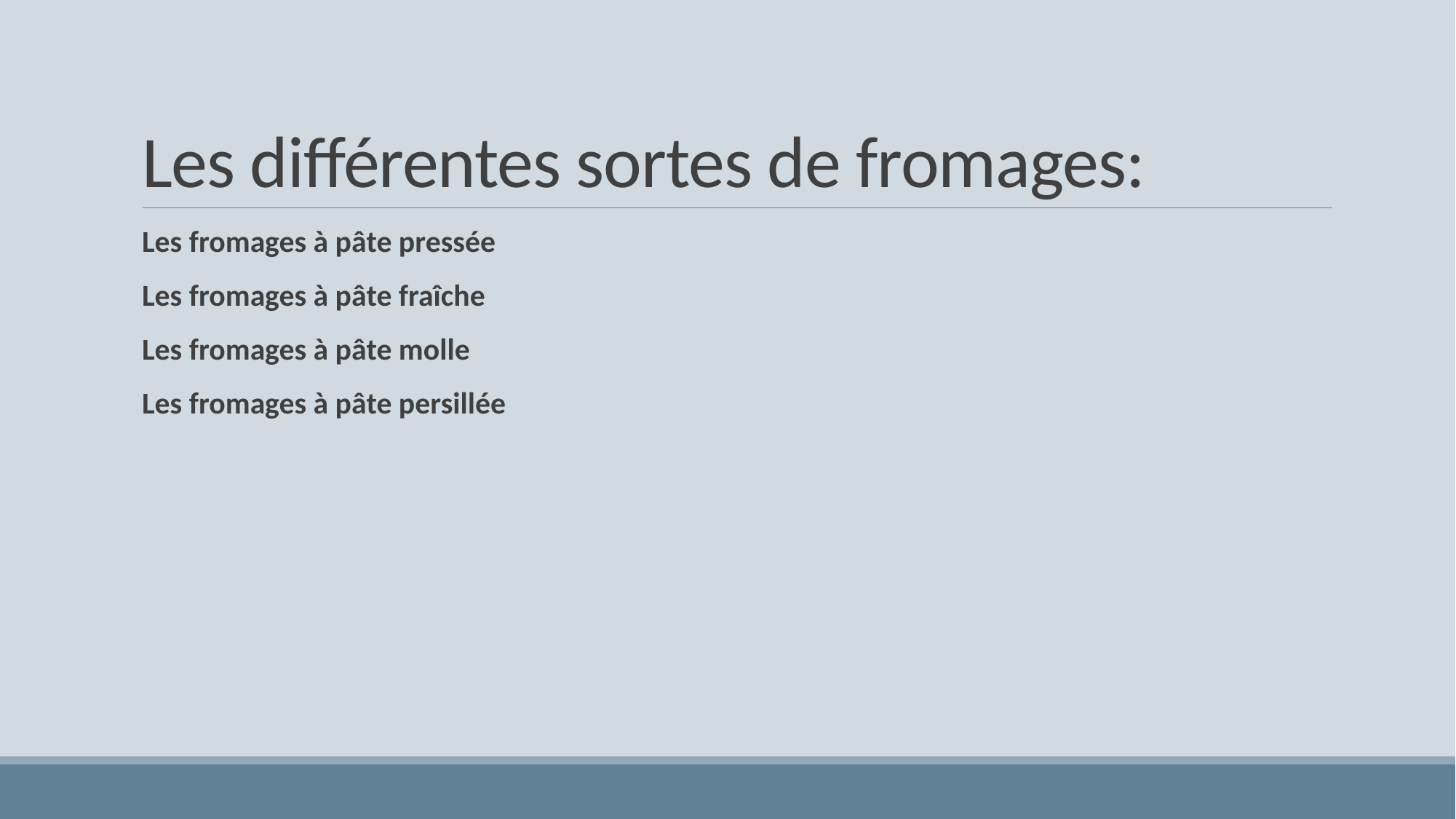

# Les différentes sortes de fromages:
Les fromages à pâte pressée
Les fromages à pâte fraîche
Les fromages à pâte molle
Les fromages à pâte persillée